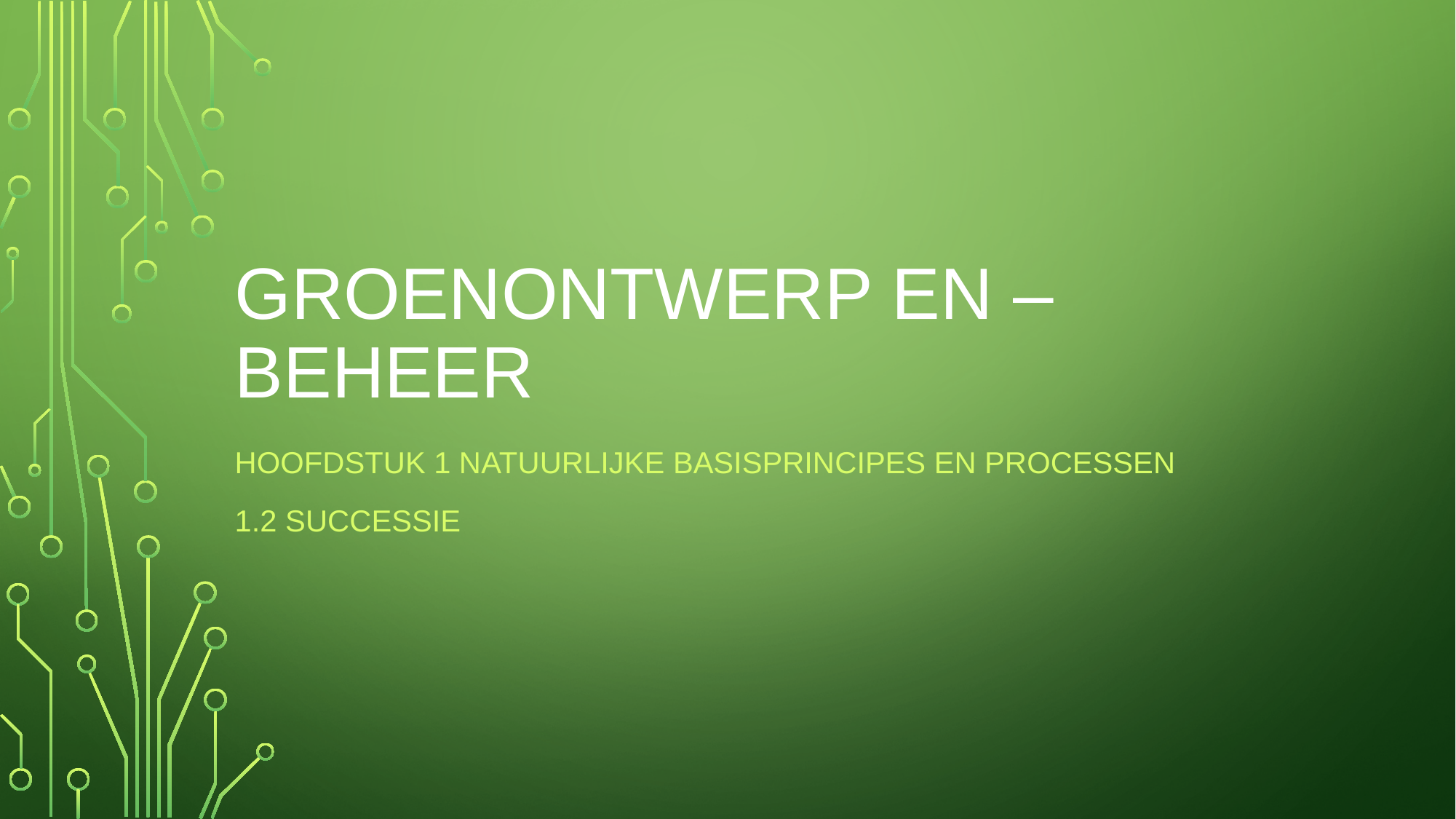

# Groenontwerp en – Beheer
Hoofdstuk 1 Natuurlijke basisprincipes en processen
1.2 Successie